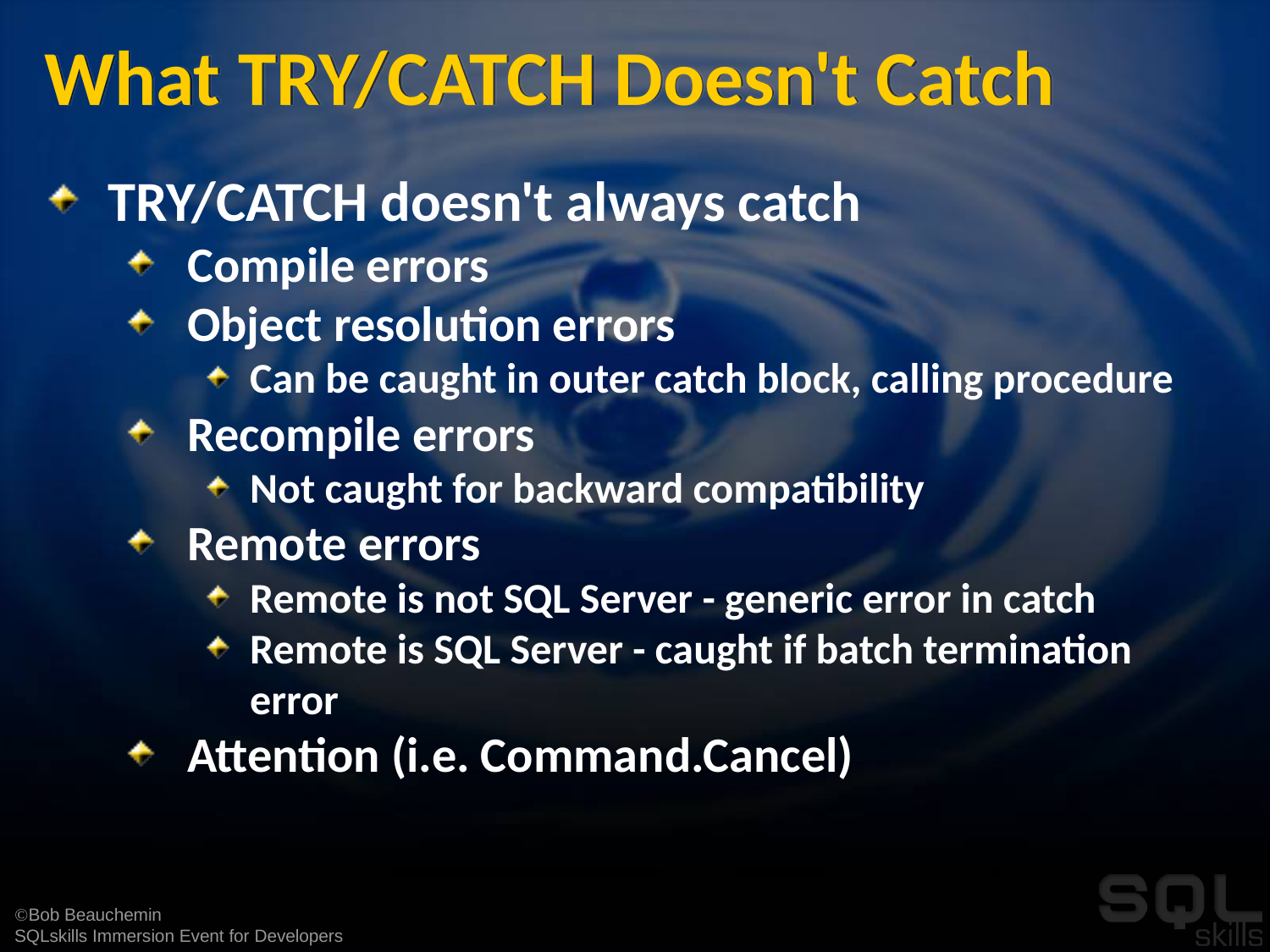

# What TRY/CATCH Doesn't Catch
TRY/CATCH doesn't always catch
Compile errors
Object resolution errors
Can be caught in outer catch block, calling procedure
Recompile errors
Not caught for backward compatibility
Remote errors
Remote is not SQL Server - generic error in catch
Remote is SQL Server - caught if batch termination error
Attention (i.e. Command.Cancel)